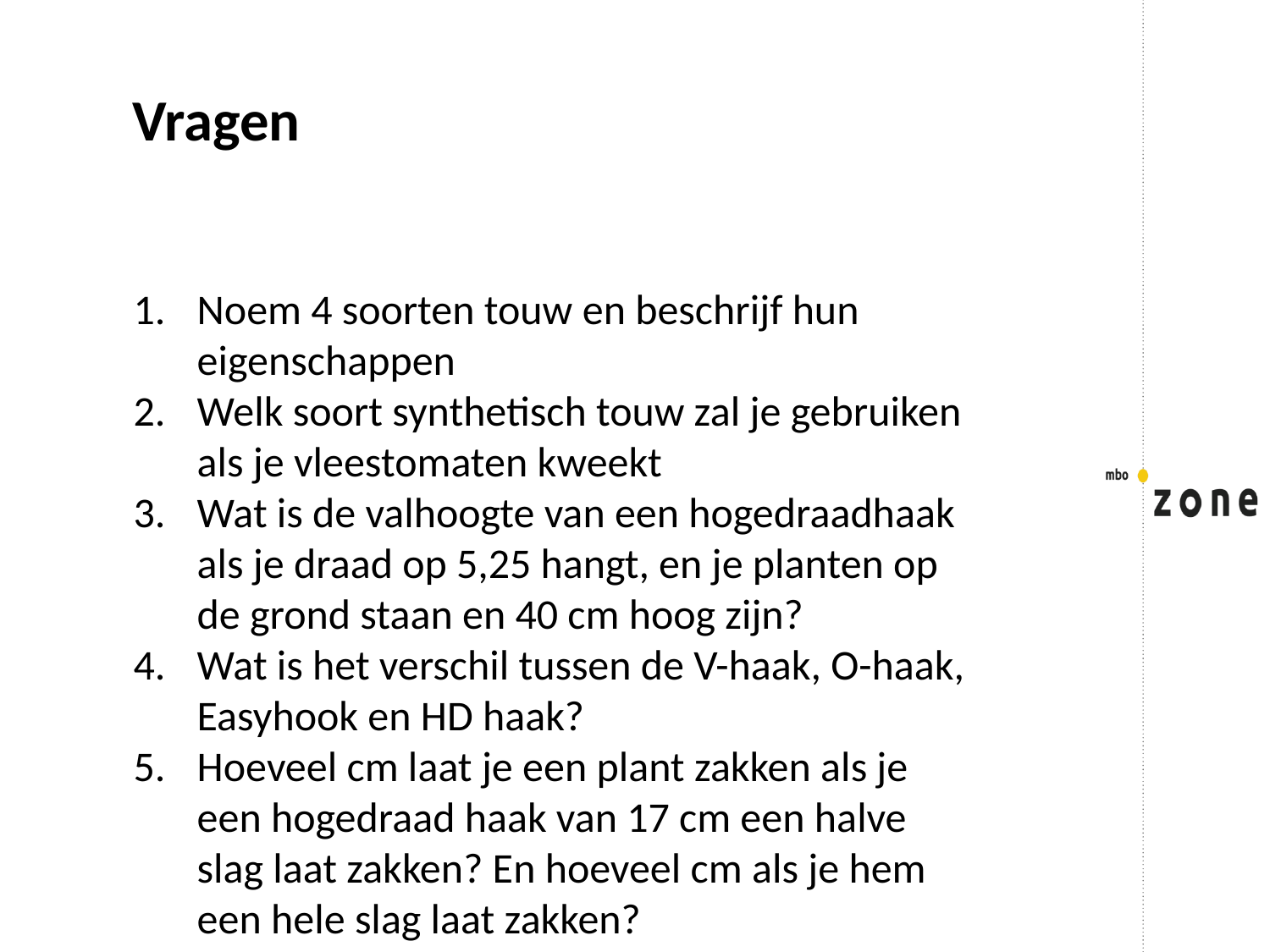

Vragen
Noem 4 soorten touw en beschrijf hun eigenschappen
Welk soort synthetisch touw zal je gebruiken als je vleestomaten kweekt
Wat is de valhoogte van een hogedraadhaak als je draad op 5,25 hangt, en je planten op de grond staan en 40 cm hoog zijn?
Wat is het verschil tussen de V-haak, O-haak, Easyhook en HD haak?
Hoeveel cm laat je een plant zakken als je een hogedraad haak van 17 cm een halve slag laat zakken? En hoeveel cm als je hem een hele slag laat zakken?